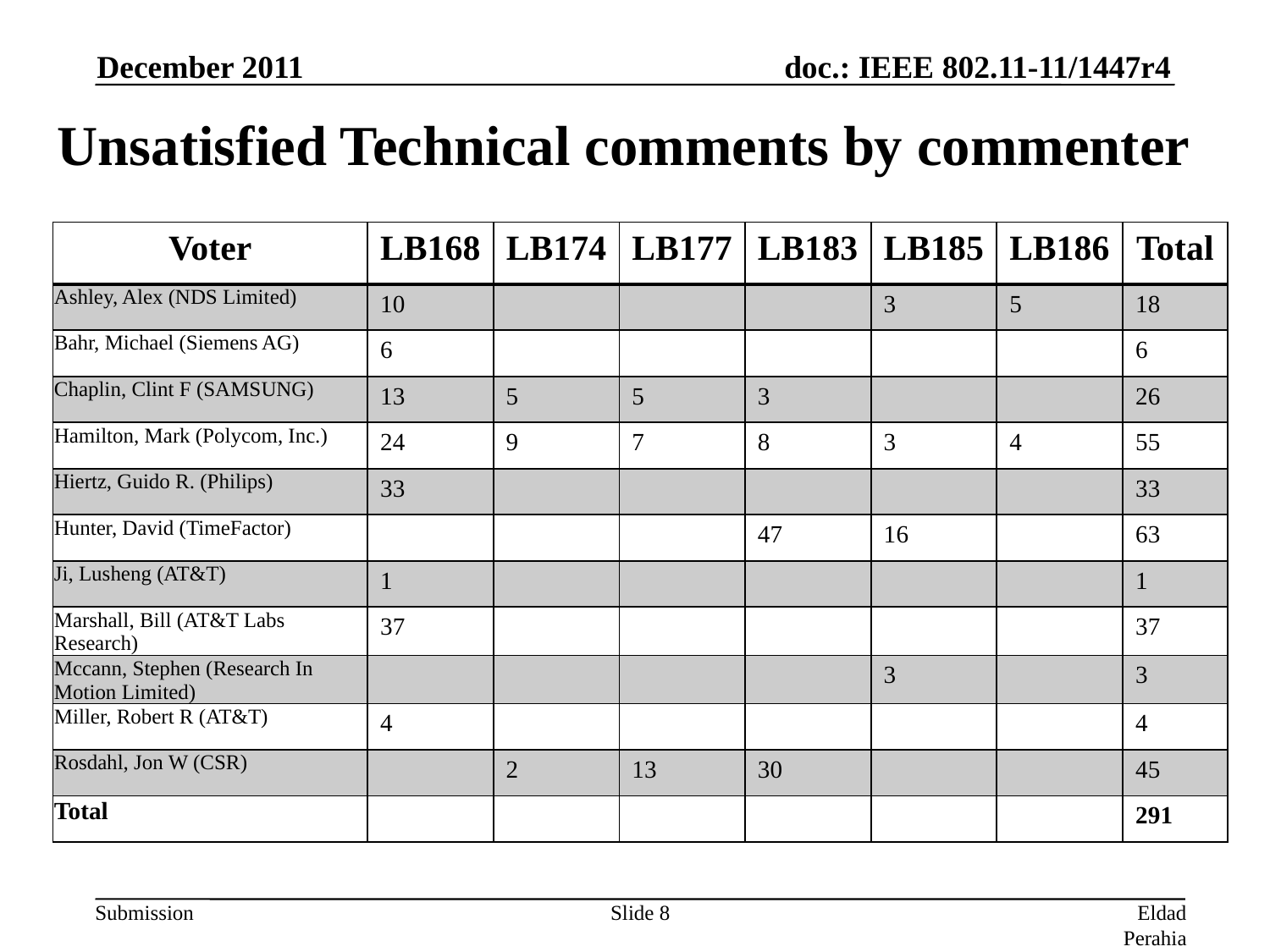

December 2011
# Unsatisfied Technical comments by commenter
| Voter | LB168 | LB174 | LB177 | LB183 | LB185 | LB186 | Total |
| --- | --- | --- | --- | --- | --- | --- | --- |
| Ashley, Alex (NDS Limited) | 10 |  |  |  | 3 | 5 | 18 |
| Bahr, Michael (Siemens AG) | 6 |  |  |  |  |  | 6 |
| Chaplin, Clint F (SAMSUNG) | 13 | 5 | 5 | 3 |  |  | 26 |
| Hamilton, Mark (Polycom, Inc.) | 24 | 9 | 7 | 8 | 3 | 4 | 55 |
| Hiertz, Guido R. (Philips) | 33 |  |  |  |  |  | 33 |
| Hunter, David (TimeFactor) |  |  |  | 47 | 16 |  | 63 |
| Ji, Lusheng (AT&T) | 1 |  |  |  |  |  | 1 |
| Marshall, Bill (AT&T Labs Research) | 37 |  |  |  |  |  | 37 |
| Mccann, Stephen (Research In Motion Limited) |  |  |  |  | 3 |  | 3 |
| Miller, Robert R (AT&T) | 4 |  |  |  |  |  | 4 |
| Rosdahl, Jon W (CSR) |  | 2 | 13 | 30 |  |  | 45 |
| Total |  |  |  |  |  |  | 291 |
Slide 8
Eldad Perahia, Intel Corporation